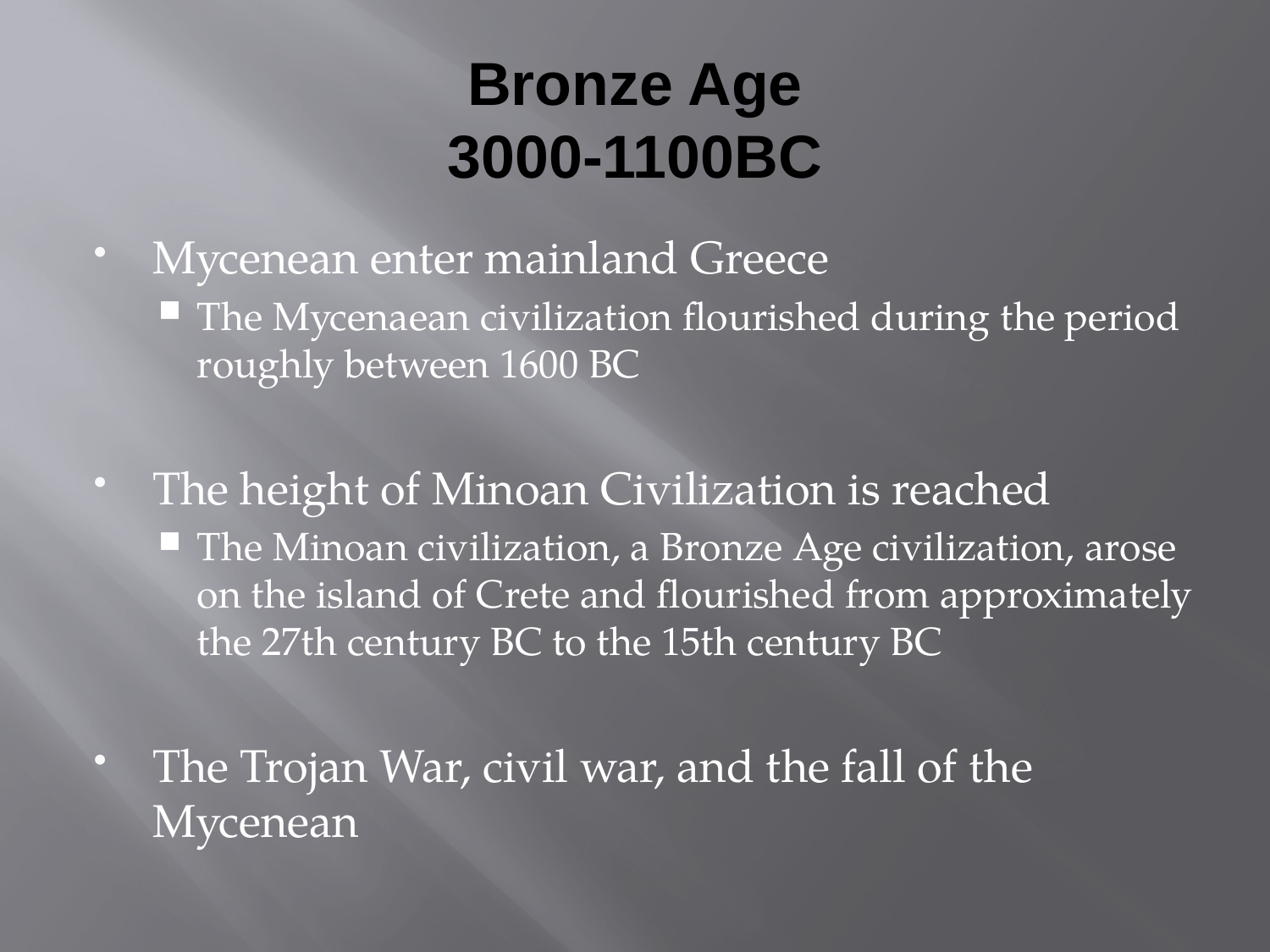

# Bronze Age 3000-1100BC
Mycenean enter mainland Greece
The Mycenaean civilization flourished during the period roughly between 1600 BC

The height of Minoan Civilization is reached
The Minoan civilization, a Bronze Age civilization, arose on the island of Crete and flourished from approximately the 27th century BC to the 15th century BC

The Trojan War, civil war, and the fall of the Mycenean